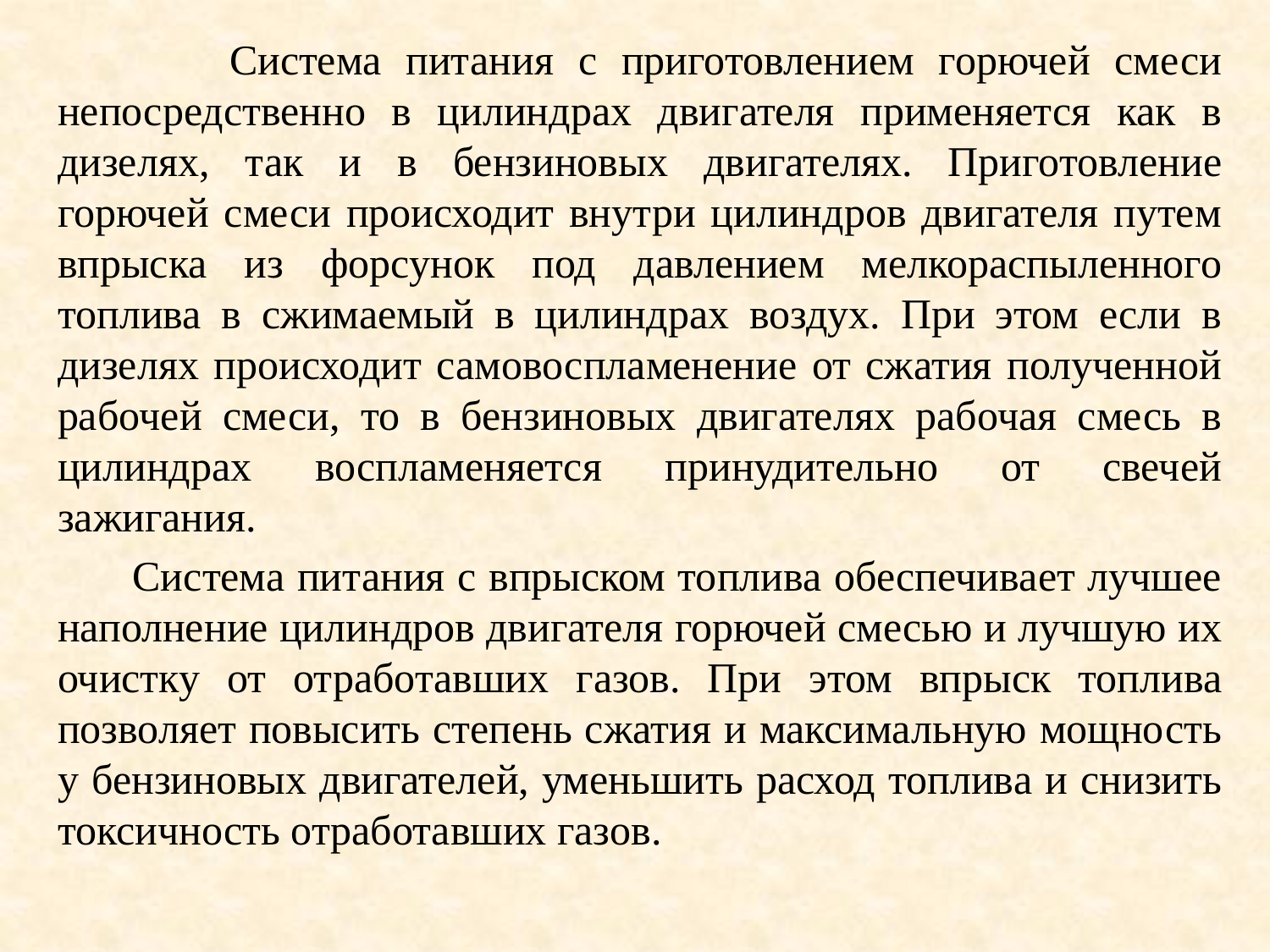

Система питания с приготовлением горючей смеси непосредственно в цилиндрах двигателя применяется как в дизелях, так и в бензиновых двигателях. Приготовление горючей смеси происходит внутри цилиндров двигателя путем впрыска из форсунок под давлением мелкораспыленного топлива в сжимаемый в цилиндрах воздух. При этом если в дизелях происходит самовоспламенение от сжатия полученной рабочей смеси, то в бензиновых двигателях рабочая смесь в цилиндрах воспламеняется принудительно от свечей зажигания.
      Система питания с впрыском топлива обеспечивает лучшее наполнение цилиндров двигателя горючей смесью и лучшую их очистку от отработавших газов. При этом впрыск топлива позволяет повысить степень сжатия и максимальную мощность у бензиновых двигателей, уменьшить расход топлива и снизить токсичность отработавших газов.